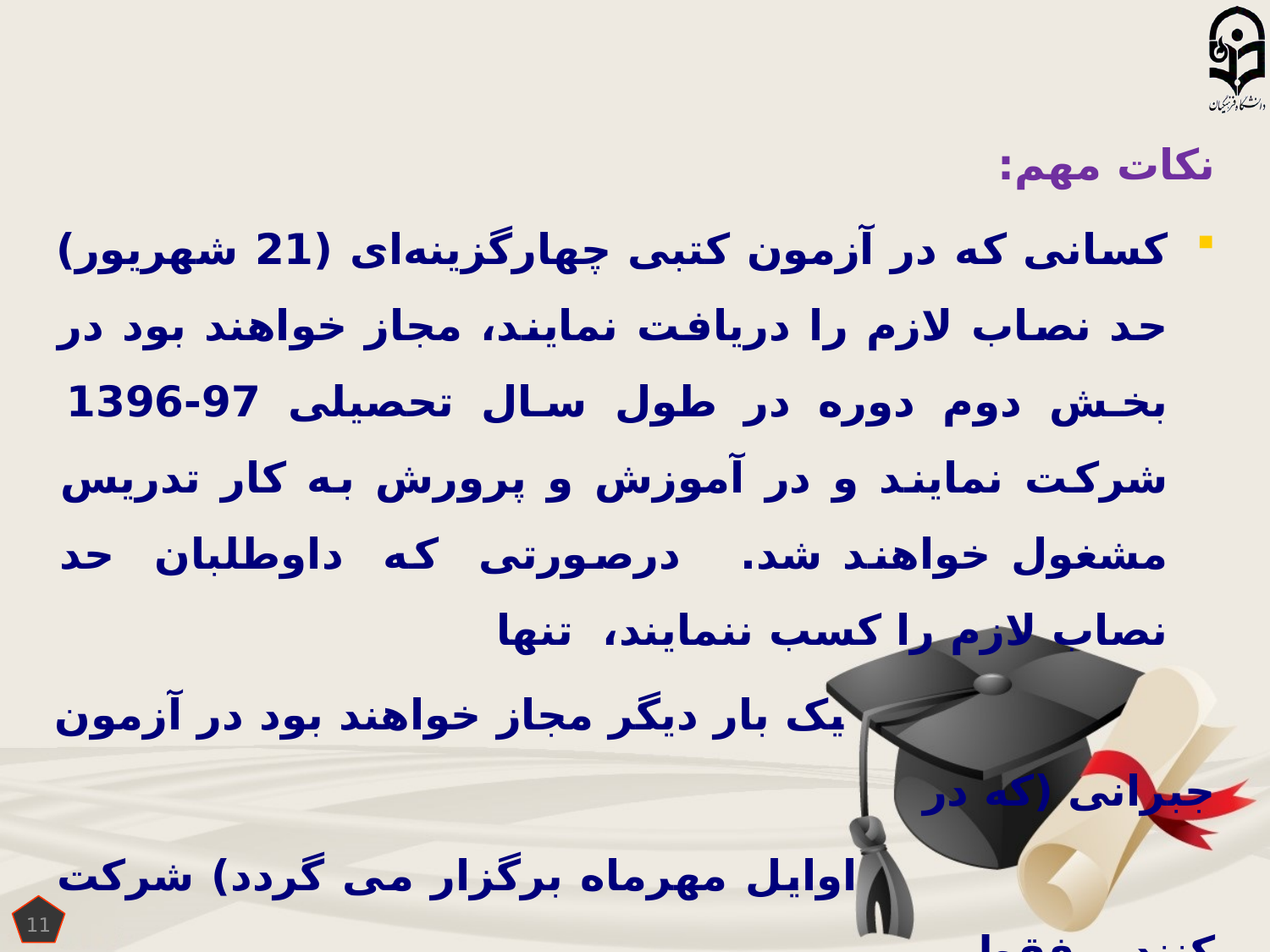

نکات مهم:
کسانی که در آزمون کتبی چهارگزینه‌ای (21 شهریور) حد نصاب لازم را دریافت نمایند، مجاز خواهند بود در بخش دوم دوره در طول سال تحصیلی 97-1396 شرکت نمایند و در آموزش و پرورش به کار تدریس مشغول خواهند شد.   درصورتی  که  داوطلبان  حد نصاب لازم را کسب ننمایند،  تنها
	                        یک بار دیگر مجاز خواهند بود در آزمون جبرانی (که در
			      اوایل مهرماه برگزار می گردد) شرکت کنند و فقط
			       در صورت قبولی، برای بخش دوم دوره و تدریس
                                                                معرفی خواهند شد.